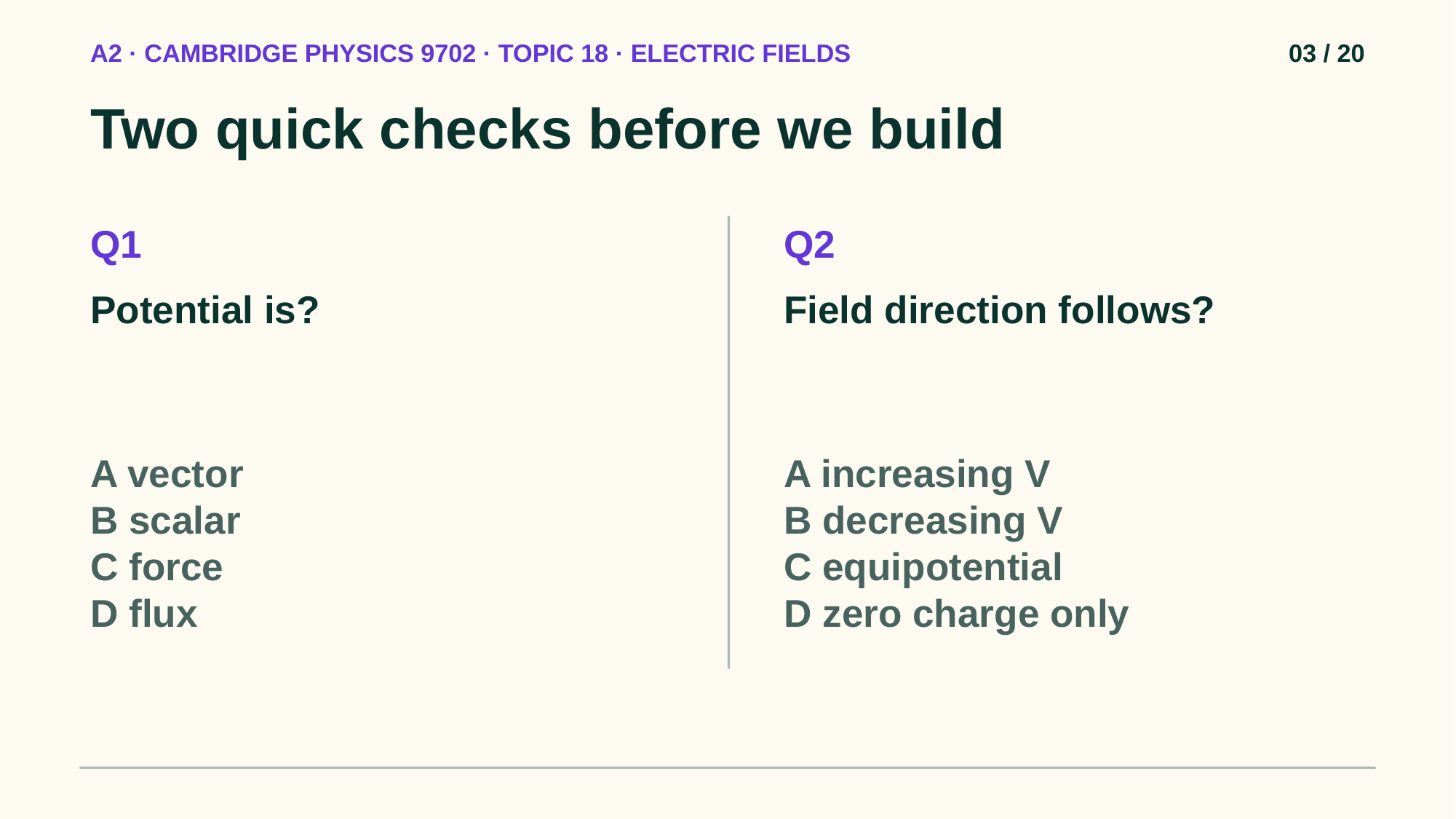

A2 · CAMBRIDGE PHYSICS 9702 · TOPIC 18 · ELECTRIC FIELDS
03 / 20
Two quick checks before we build
Q1
Q2

Potential is?
Field direction follows?
A vector
B scalar
C force
D flux
A increasing V
B decreasing V
C equipotential
D zero charge only